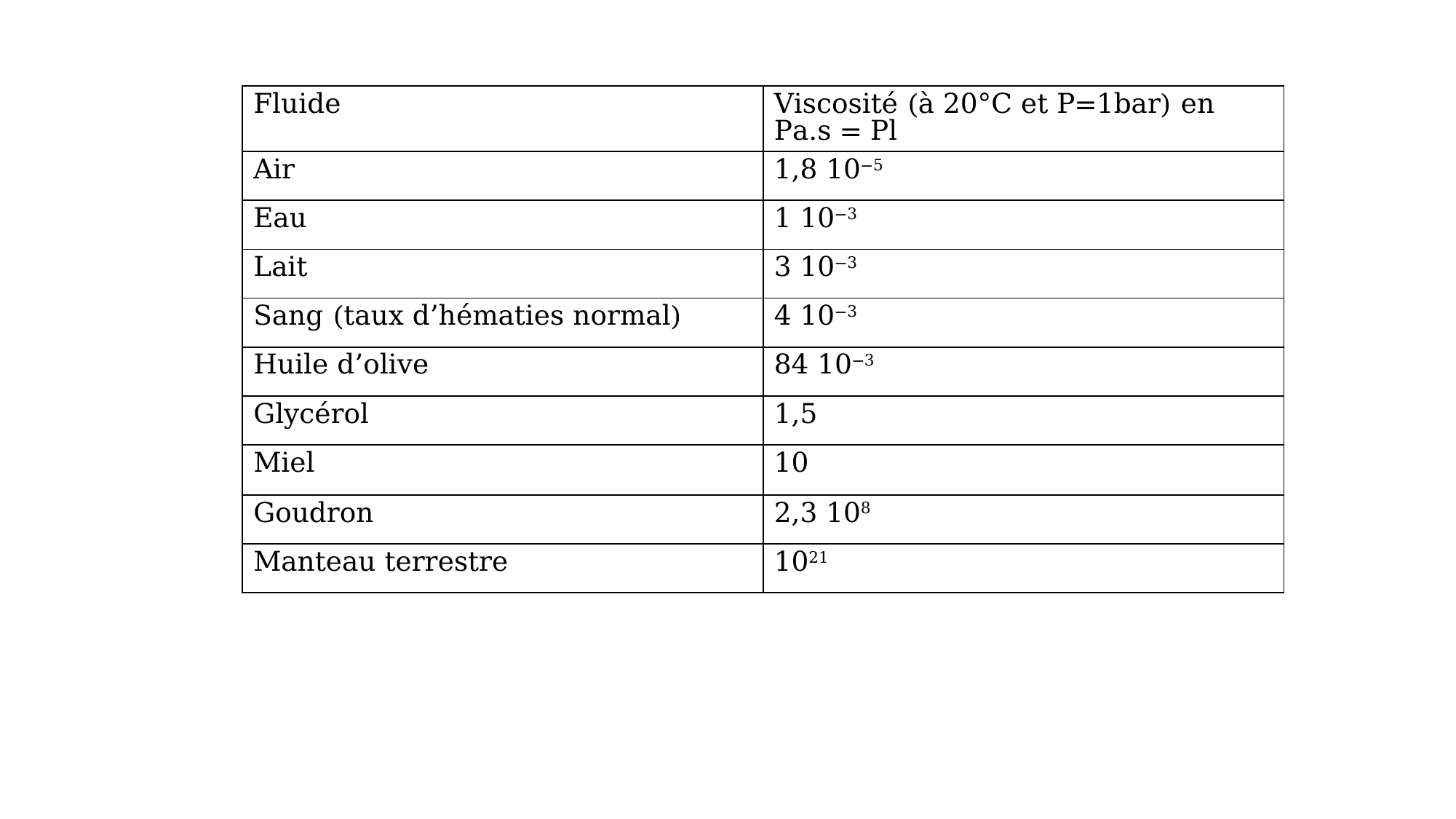

| Fluide | Viscosité (à 20°C et P=1bar) en Pa.s = Pl |
| --- | --- |
| Air | 1,8 10−5 |
| Eau | 1 10−3 |
| Lait | 3 10−3 |
| Sang (taux d’hématies normal) | 4 10−3 |
| Huile d’olive | 84 10−3 |
| Glycérol | 1,5 |
| Miel | 10 |
| Goudron | 2,3 108 |
| Manteau terrestre | 1021 |